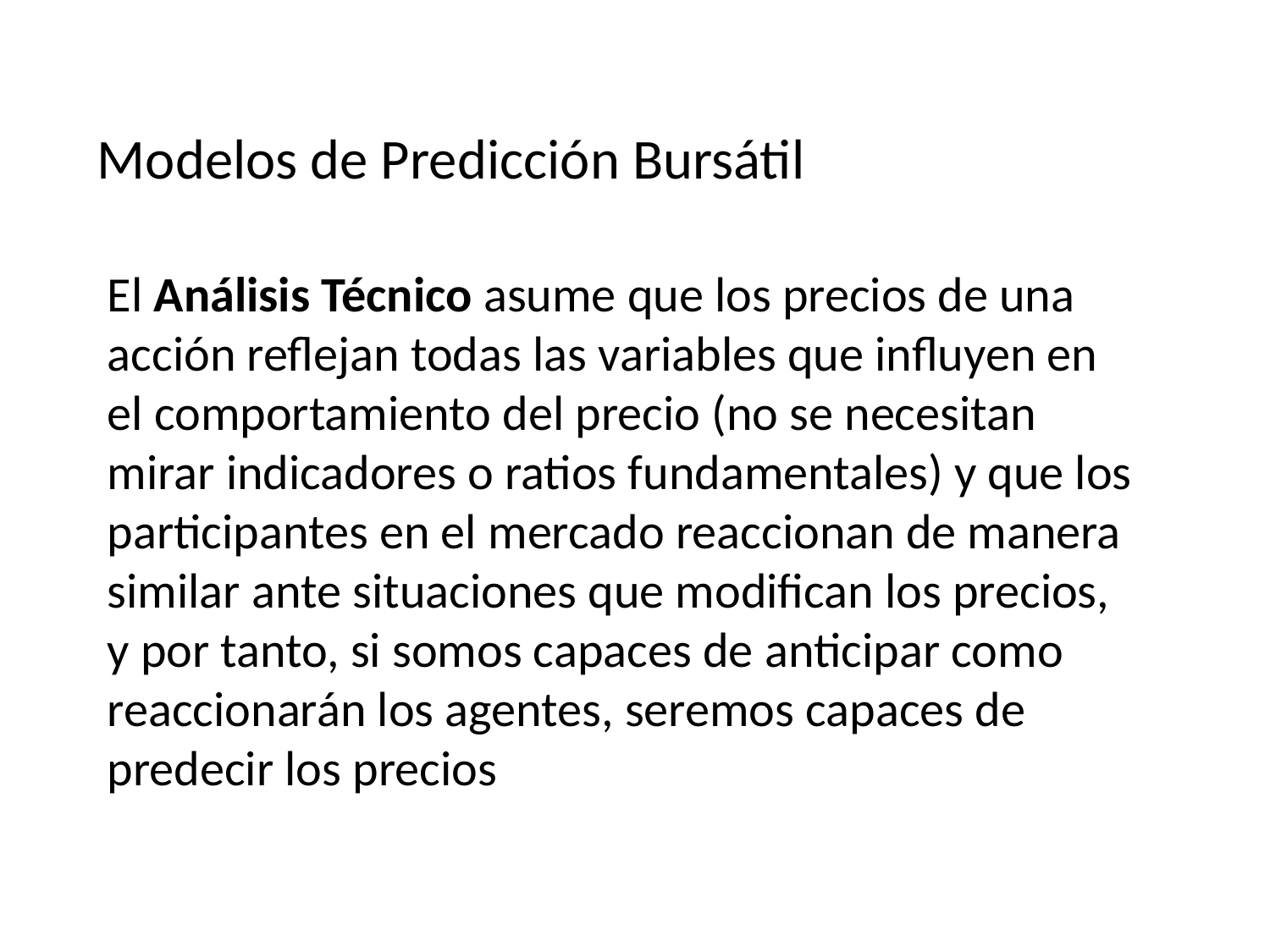

Modelos de Predicción Bursátil
El Análisis Técnico asume que los precios de una acción reflejan todas las variables que influyen en el comportamiento del precio (no se necesitan mirar indicadores o ratios fundamentales) y que los participantes en el mercado reaccionan de manera similar ante situaciones que modifican los precios, y por tanto, si somos capaces de anticipar como reaccionarán los agentes, seremos capaces de predecir los precios